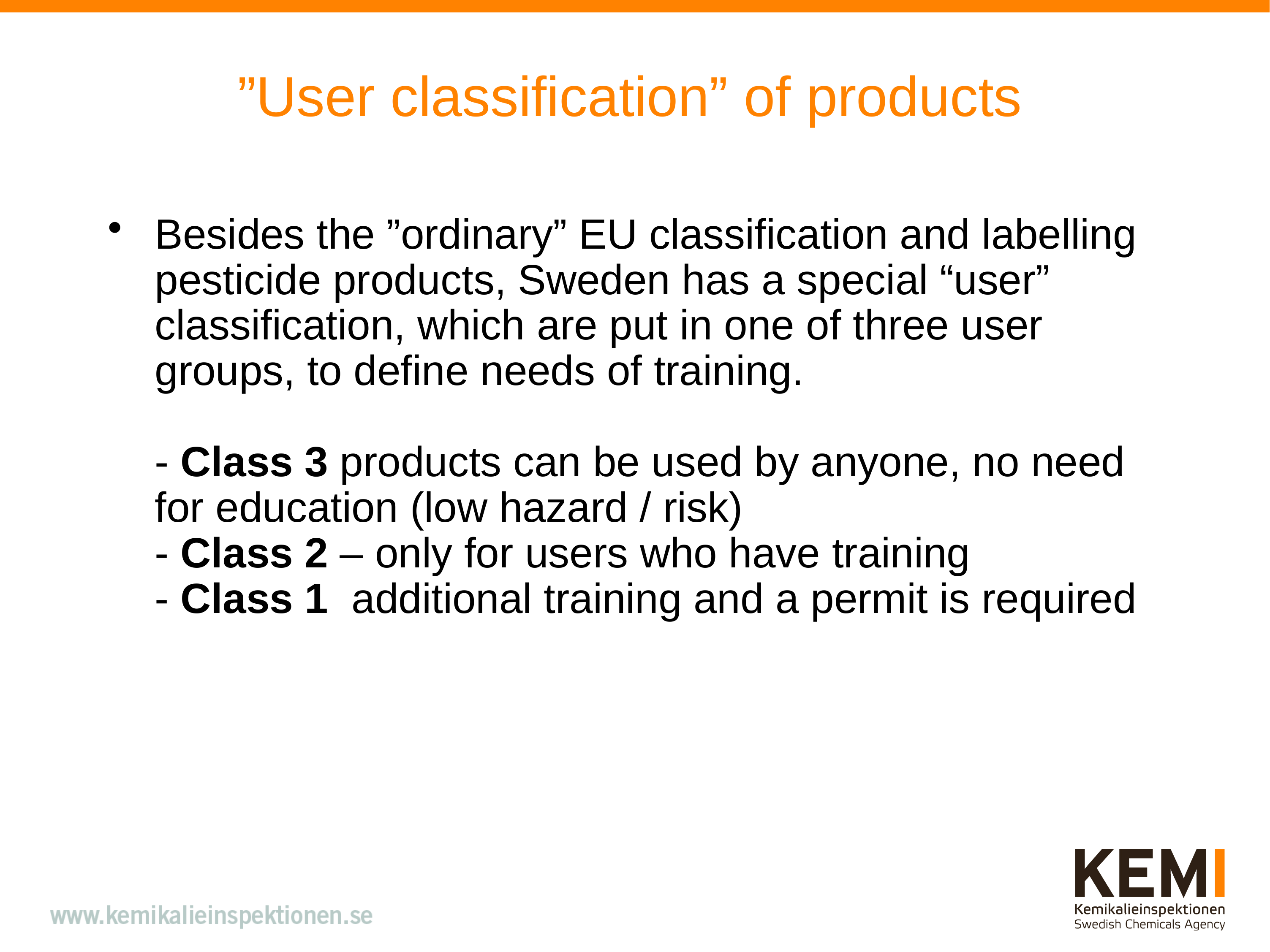

# ”User classification” of products
Besides the ”ordinary” EU classification and labelling pesticide products, Sweden has a special “user” classification, which are put in one of three user groups, to define needs of training.
- Class 3 products can be used by anyone, no need for education (low hazard / risk)
- Class 2 – only for users who have training
- Class 1  additional training and a permit is required